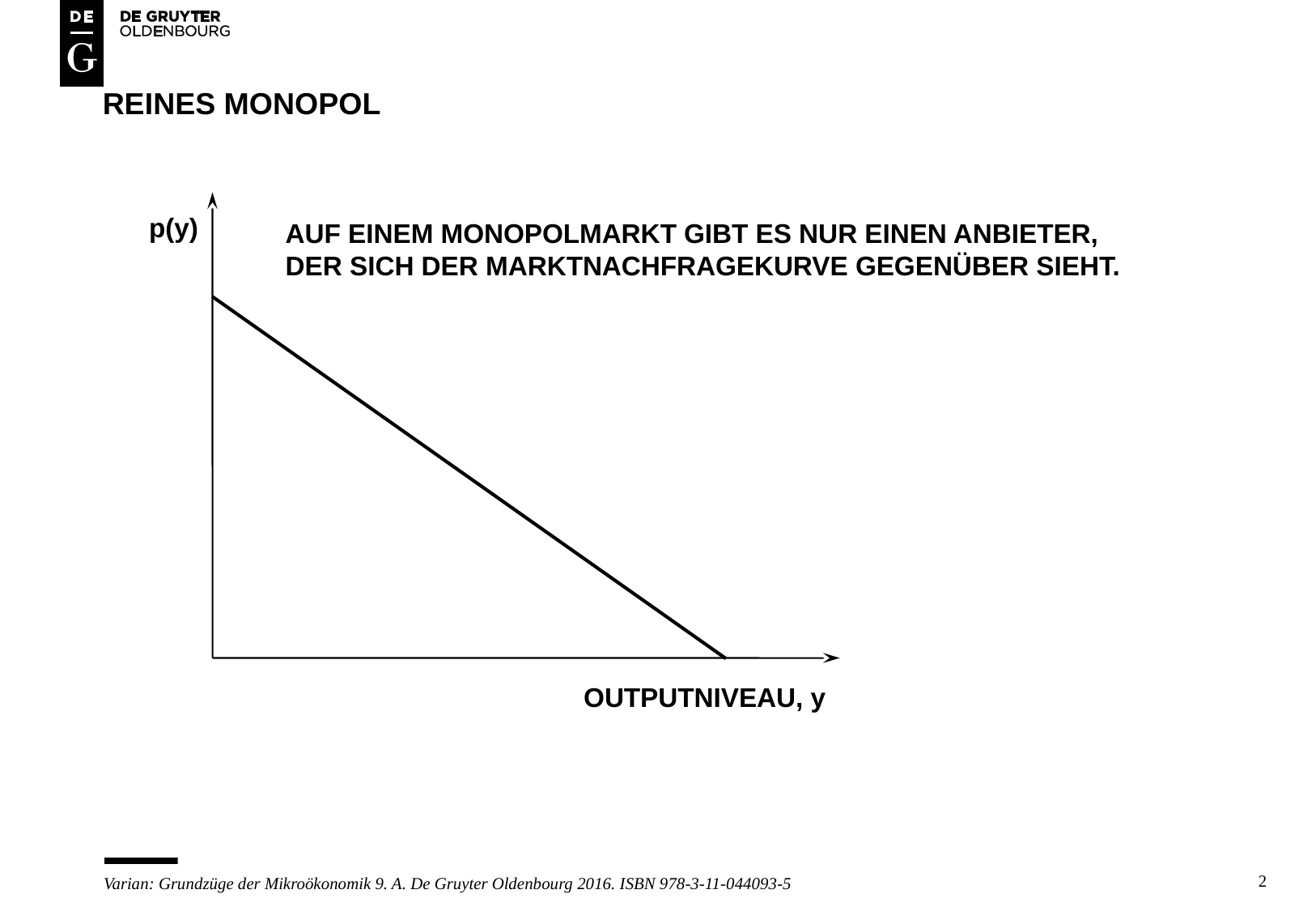

# Reines monopol

p(y)
AUF EINEM MONOPOLMARKT GIBT ES NUR EINEN ANBIETER,
DER SICH DER MARKTNACHFRAGEKURVE GEGENÜBER SIEHT.

OUTPUTNIVEAU, y
2
Varian: Grundzüge der Mikroökonomik 9. A. De Gruyter Oldenbourg 2016. ISBN 978-3-11-044093-5